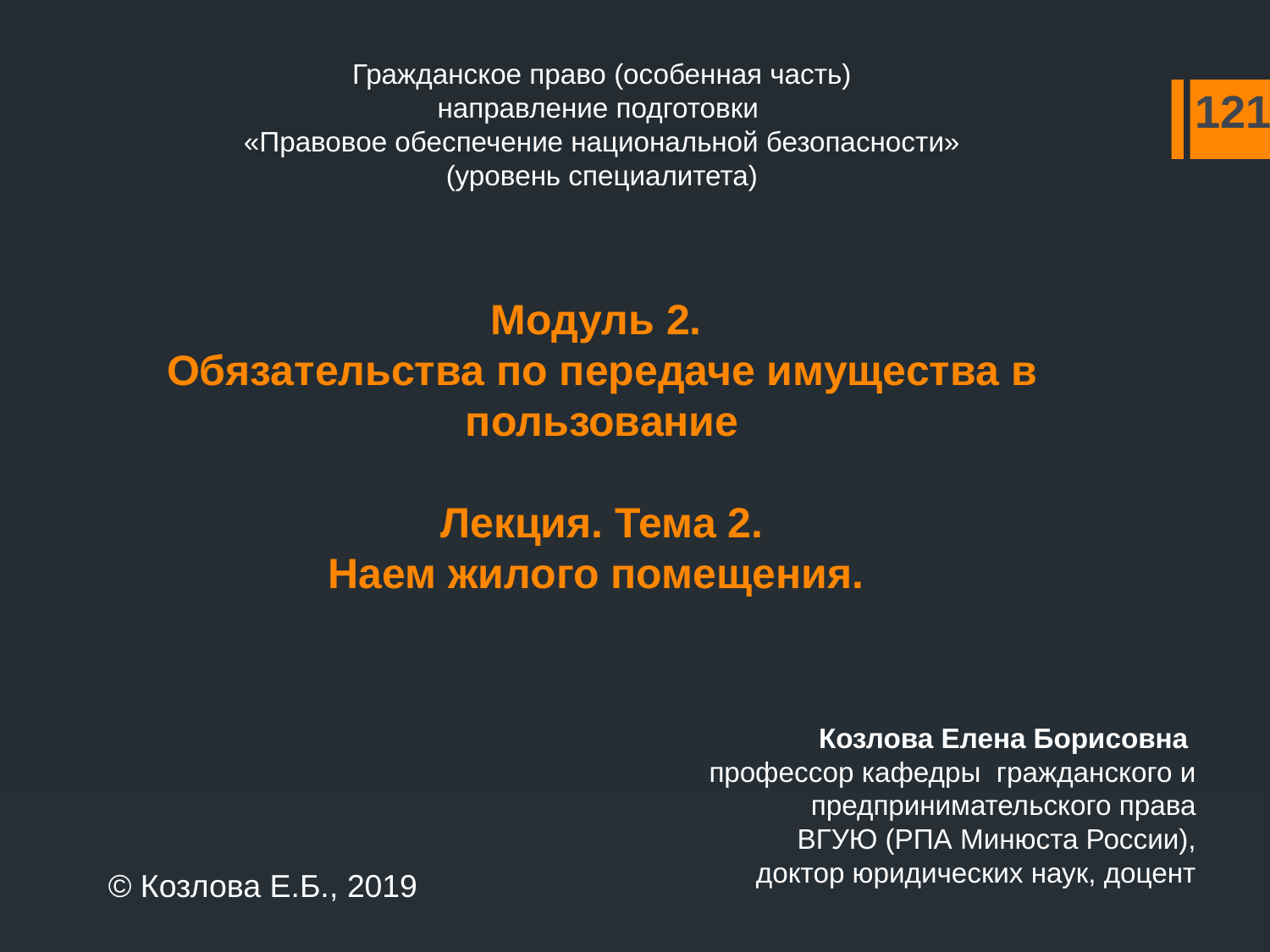

Гражданское право (особенная часть)
направление подготовки
«Правовое обеспечение национальной безопасности»
(уровень специалитета)

Модуль 2.
Обязательства по передаче имущества в пользование

Лекция. Тема 2.
Наем жилого помещения.
121
Козлова Елена Борисовна
профессор кафедры  гражданского и предпринимательского права
ВГУЮ (РПА Минюста России),
доктор юридических наук, доцент
© Козлова Е.Б., 2019